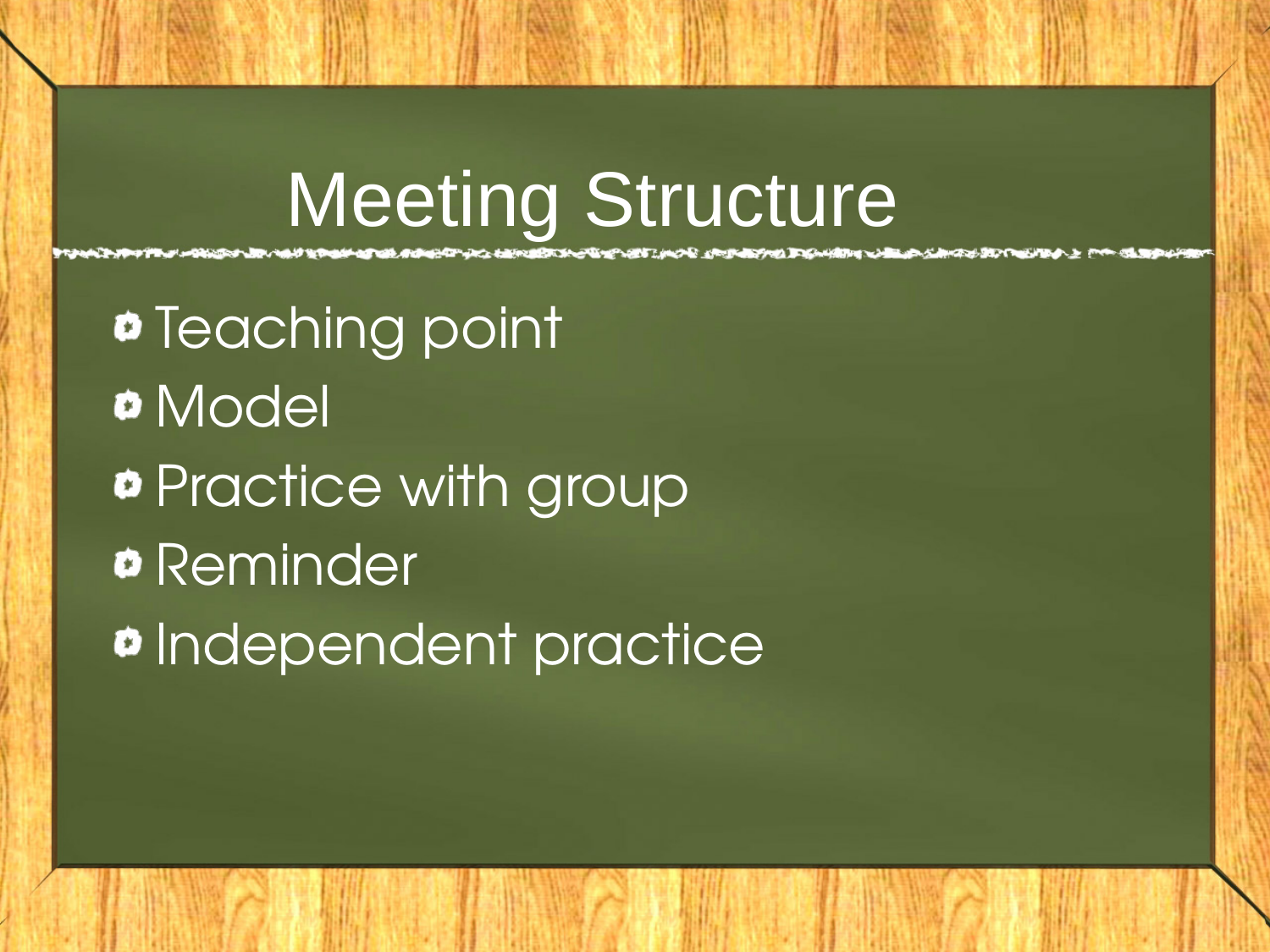

# Meeting Structure
Teaching point
Model
Practice with group
Reminder
Independent practice